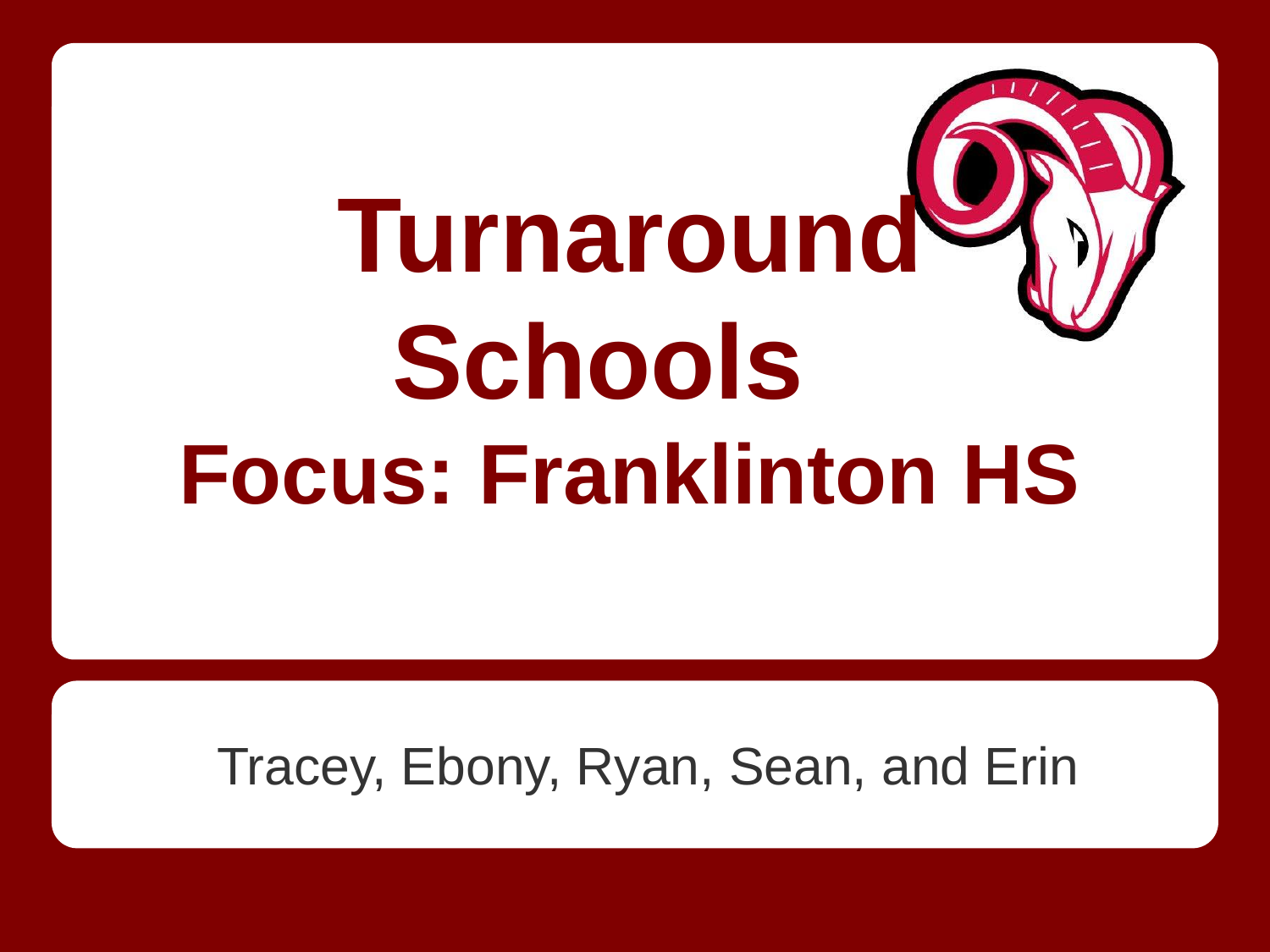

# Turnaround Schools
Focus: Franklinton HS
Tracey, Ebony, Ryan, Sean, and Erin